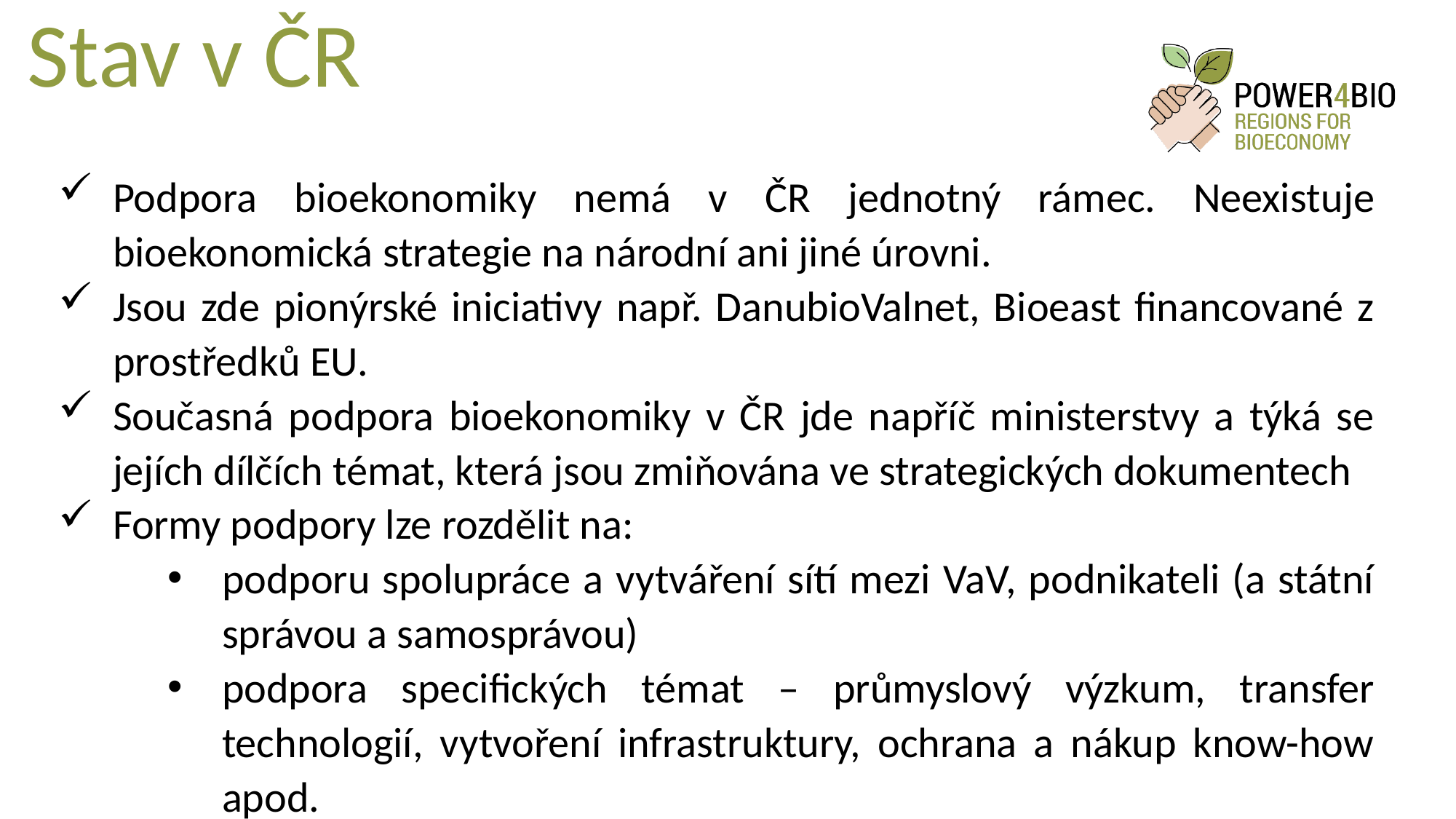

# Stav v ČR
Podpora bioekonomiky nemá v ČR jednotný rámec. Neexistuje bioekonomická strategie na národní ani jiné úrovni.
Jsou zde pionýrské iniciativy např. DanubioValnet, Bioeast financované z prostředků EU.
Současná podpora bioekonomiky v ČR jde napříč ministerstvy a týká se jejích dílčích témat, která jsou zmiňována ve strategických dokumentech
Formy podpory lze rozdělit na:
podporu spolupráce a vytváření sítí mezi VaV, podnikateli (a státní správou a samosprávou)
podpora specifických témat – průmyslový výzkum, transfer technologií, vytvoření infrastruktury, ochrana a nákup know-how apod.